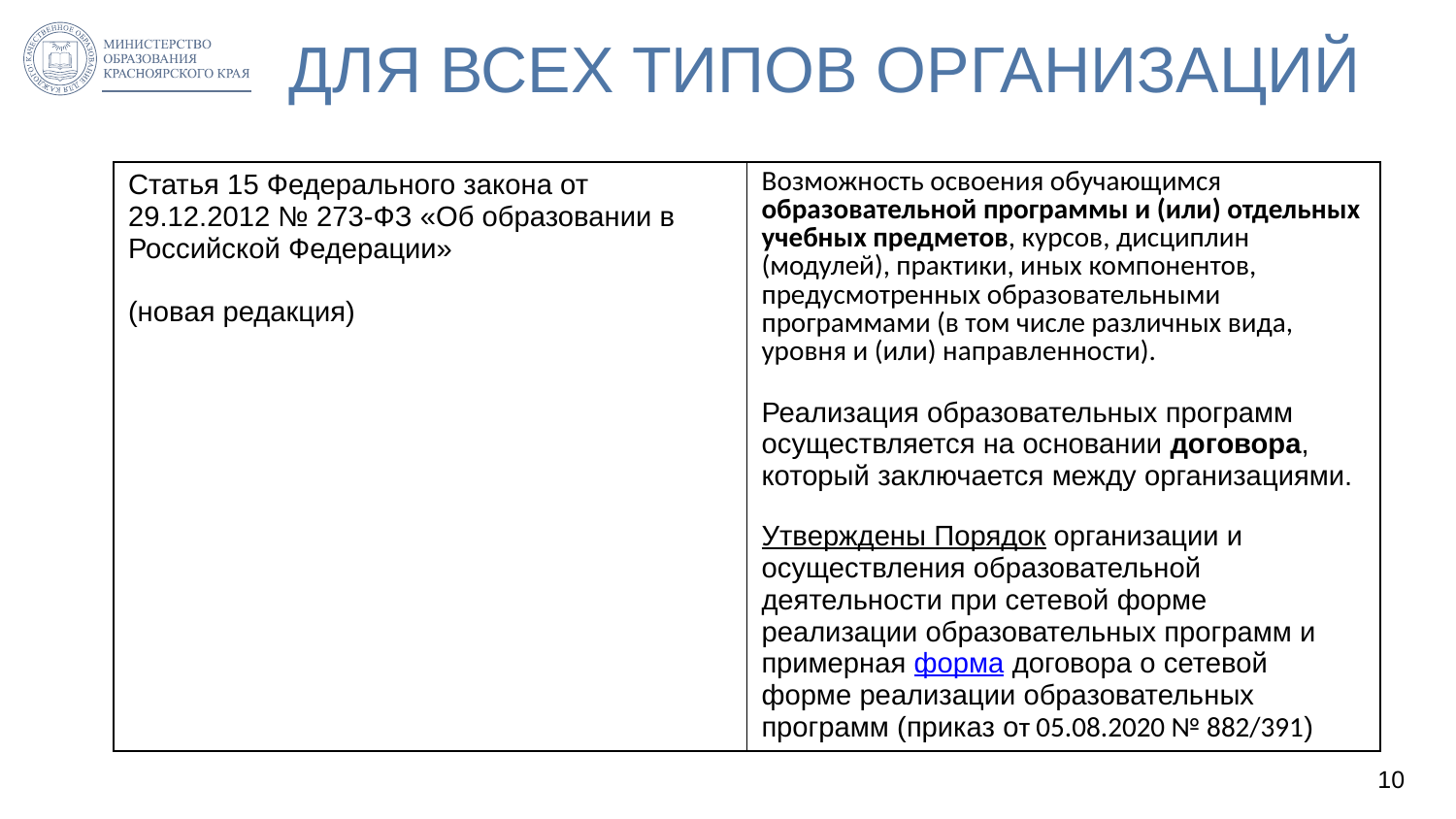

# ДЛЯ ВСЕХ ТИПОВ ОРГАНИЗАЦИЙ
| Статья 15 Федерального закона от 29.12.2012 № 273-ФЗ «Об образовании в Российской Федерации» (новая редакция) | Возможность освоения обучающимся образовательной программы и (или) отдельных учебных предметов, курсов, дисциплин (модулей), практики, иных компонентов, предусмотренных образовательными программами (в том числе различных вида, уровня и (или) направленности). Реализация образовательных программ осуществляется на основании договора, который заключается между организациями. Утверждены Порядок организации и осуществления образовательной деятельности при сетевой форме реализации образовательных программ и примерная форма договора о сетевой форме реализации образовательных программ (приказ от 05.08.2020 № 882/391) |
| --- | --- |
10